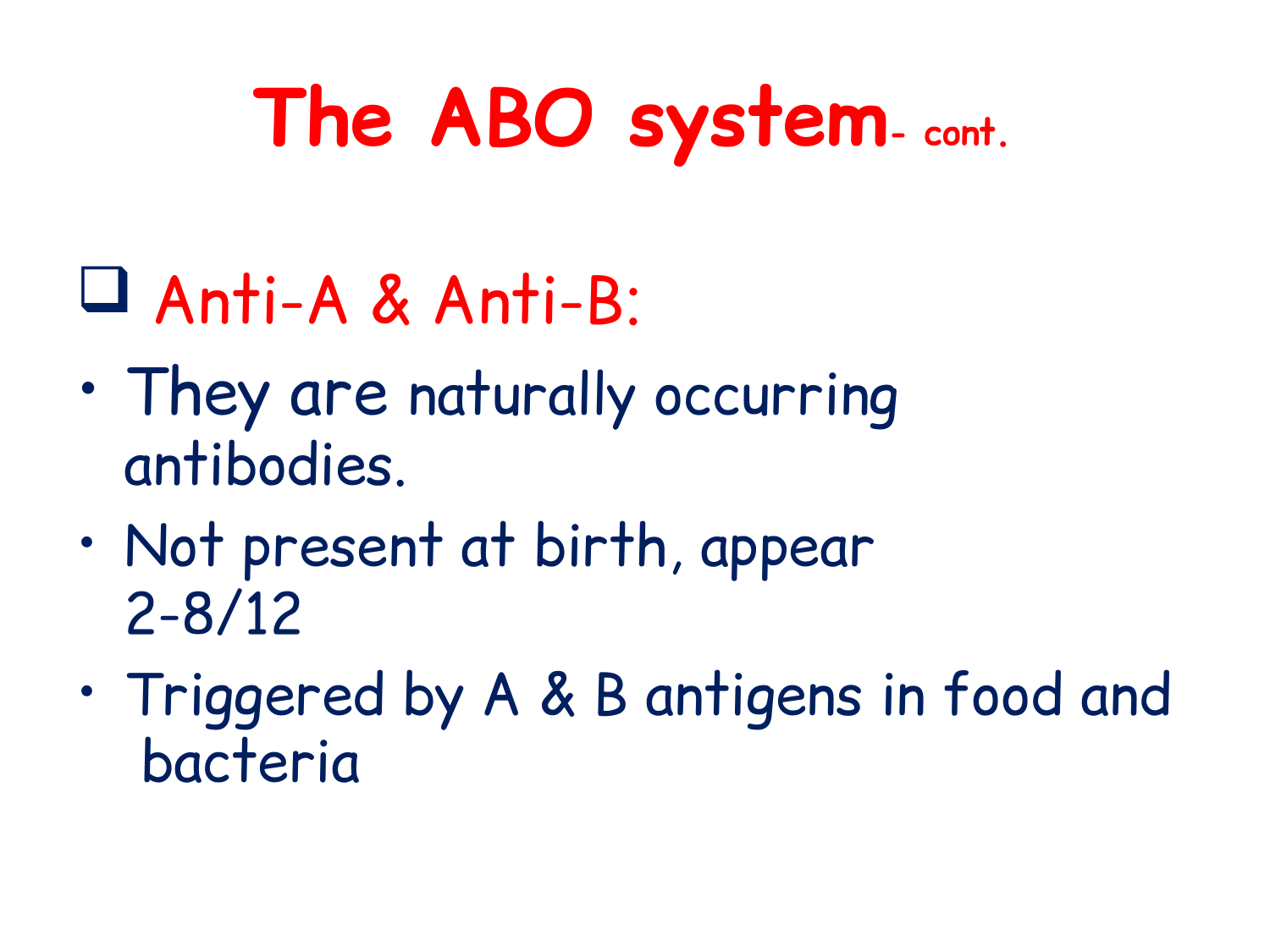

# The ABO system- cont.
Anti-A & Anti-B:
They are naturally occurring  antibodies.
Not present at birth, appear 2-8/12
Triggered by A & B antigens in food and  bacteria